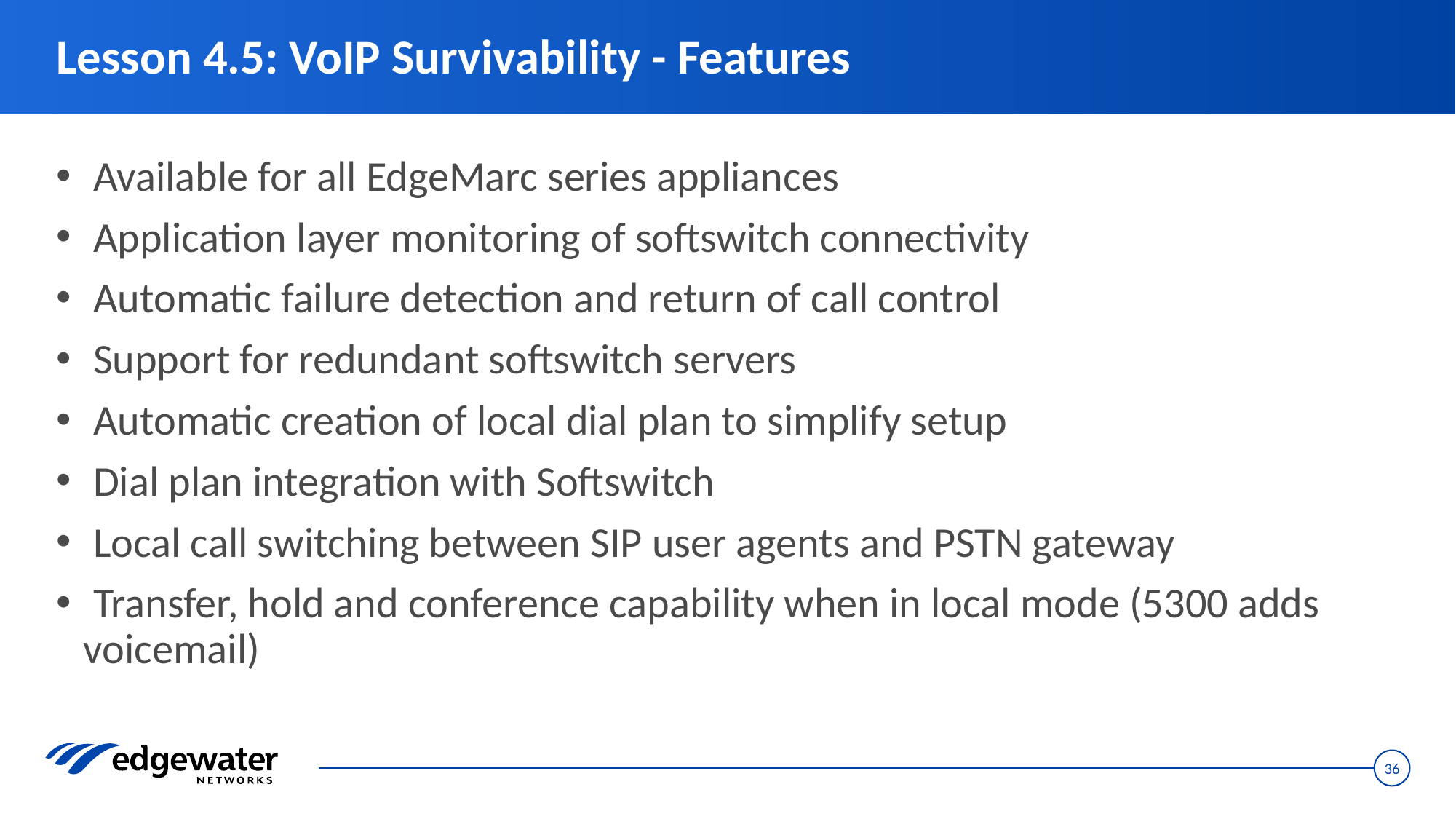

# Lesson 4.5: VoIP Survivability - Features
 Available for all EdgeMarc series appliances
 Application layer monitoring of softswitch connectivity
 Automatic failure detection and return of call control
 Support for redundant softswitch servers
 Automatic creation of local dial plan to simplify setup
 Dial plan integration with Softswitch
 Local call switching between SIP user agents and PSTN gateway
 Transfer, hold and conference capability when in local mode (5300 adds voicemail)